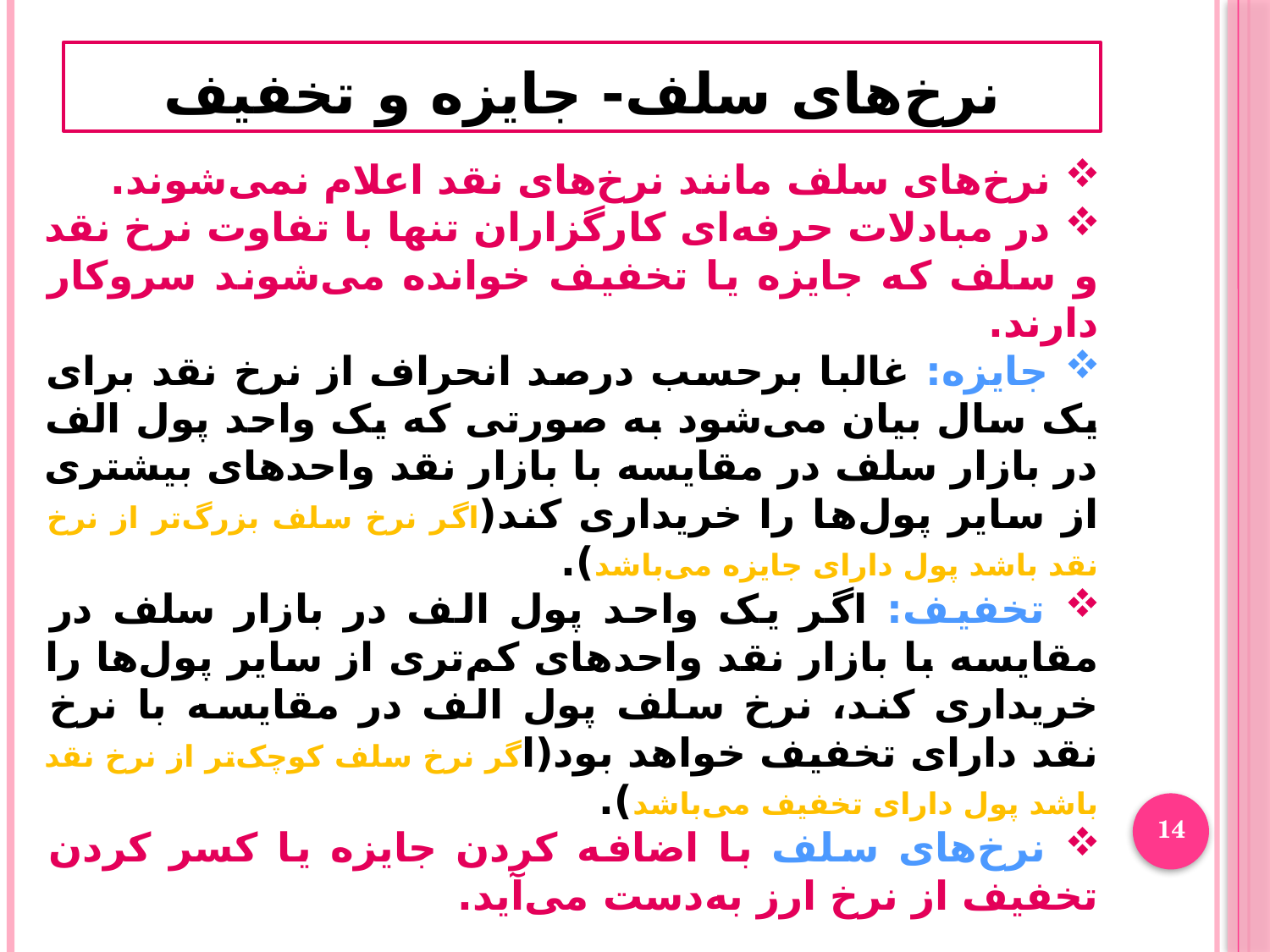

نرخ‌های سلف- جایزه و تخفیف
 نرخ‌های سلف مانند نرخ‌های نقد اعلام نمی‌شوند.
 در مبادلات حرفه‌ای کارگزاران تنها با تفاوت نرخ نقد و سلف که جایزه یا تخفیف خوانده می‌شوند سروکار دارند.
 جایزه: غالبا برحسب درصد انحراف از نرخ نقد برای یک سال بیان می‌شود به صورتی که یک واحد پول الف در بازار سلف در مقایسه با بازار نقد واحدهای بیشتری از سایر پول‌ها را خریداری کند(اگر نرخ سلف بزرگ‌تر از نرخ نقد باشد پول دارای جایزه می‌باشد).
 تخفیف: اگر یک واحد پول الف در بازار سلف در مقایسه با بازار نقد واحدهای کم‌تری از سایر پول‌ها را خریداری کند، نرخ سلف پول الف در مقایسه با نرخ نقد دارای تخفیف خواهد بود(اگر نرخ سلف کوچک‌تر از نرخ نقد باشد پول دارای تخفیف می‌باشد).
 نرخ‌های سلف با اضافه کردن جایزه یا کسر کردن تخفیف از نرخ ارز به‌دست می‌آید.

14